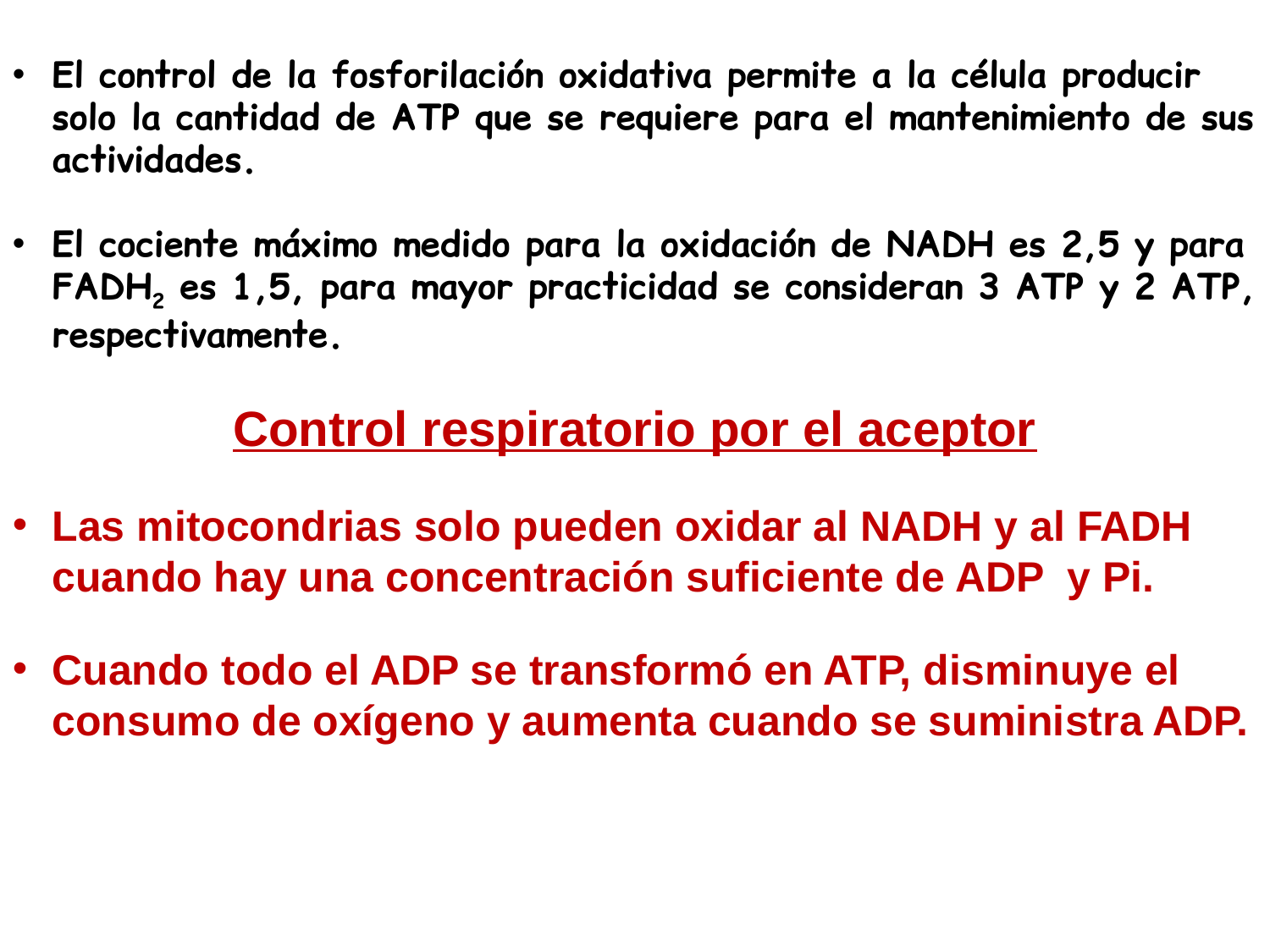

El control de la fosforilación oxidativa permite a la célula producir solo la cantidad de ATP que se requiere para el mantenimiento de sus actividades.

El cociente máximo medido para la oxidación de NADH es 2,5 y para FADH2 es 1,5, para mayor practicidad se consideran 3 ATP y 2 ATP, respectivamente.

Control respiratorio por el aceptor

Las mitocondrias solo pueden oxidar al NADH y al FADH cuando hay una concentración suficiente de ADP  y Pi.

Cuando todo el ADP se transformó en ATP, disminuye el consumo de oxígeno y aumenta cuando se suministra ADP.